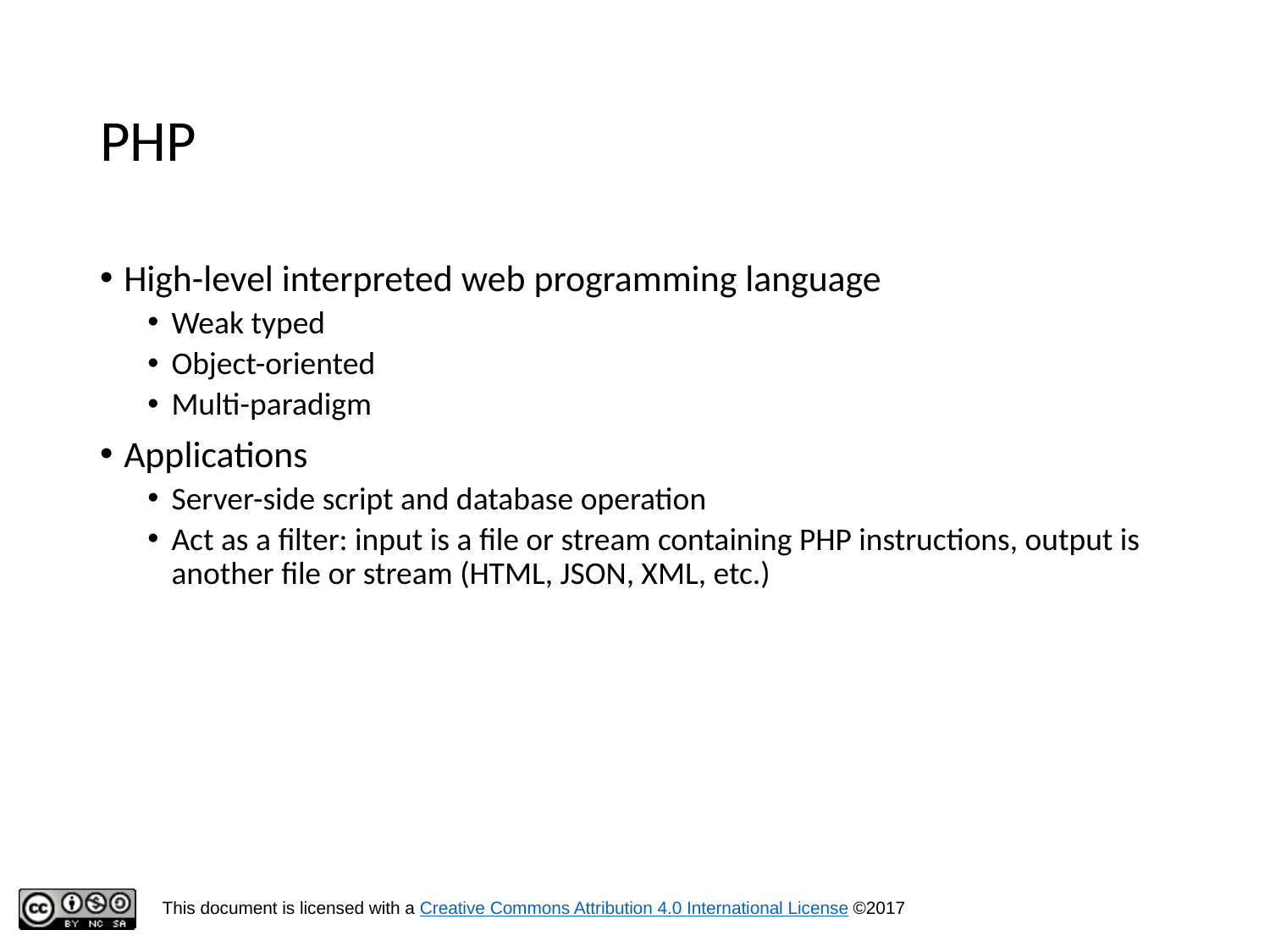

# PHP
High-level interpreted web programming language
Weak typed
Object-oriented
Multi-paradigm
Applications
Server-side script and database operation
Act as a filter: input is a file or stream containing PHP instructions, output is another file or stream (HTML, JSON, XML, etc.)